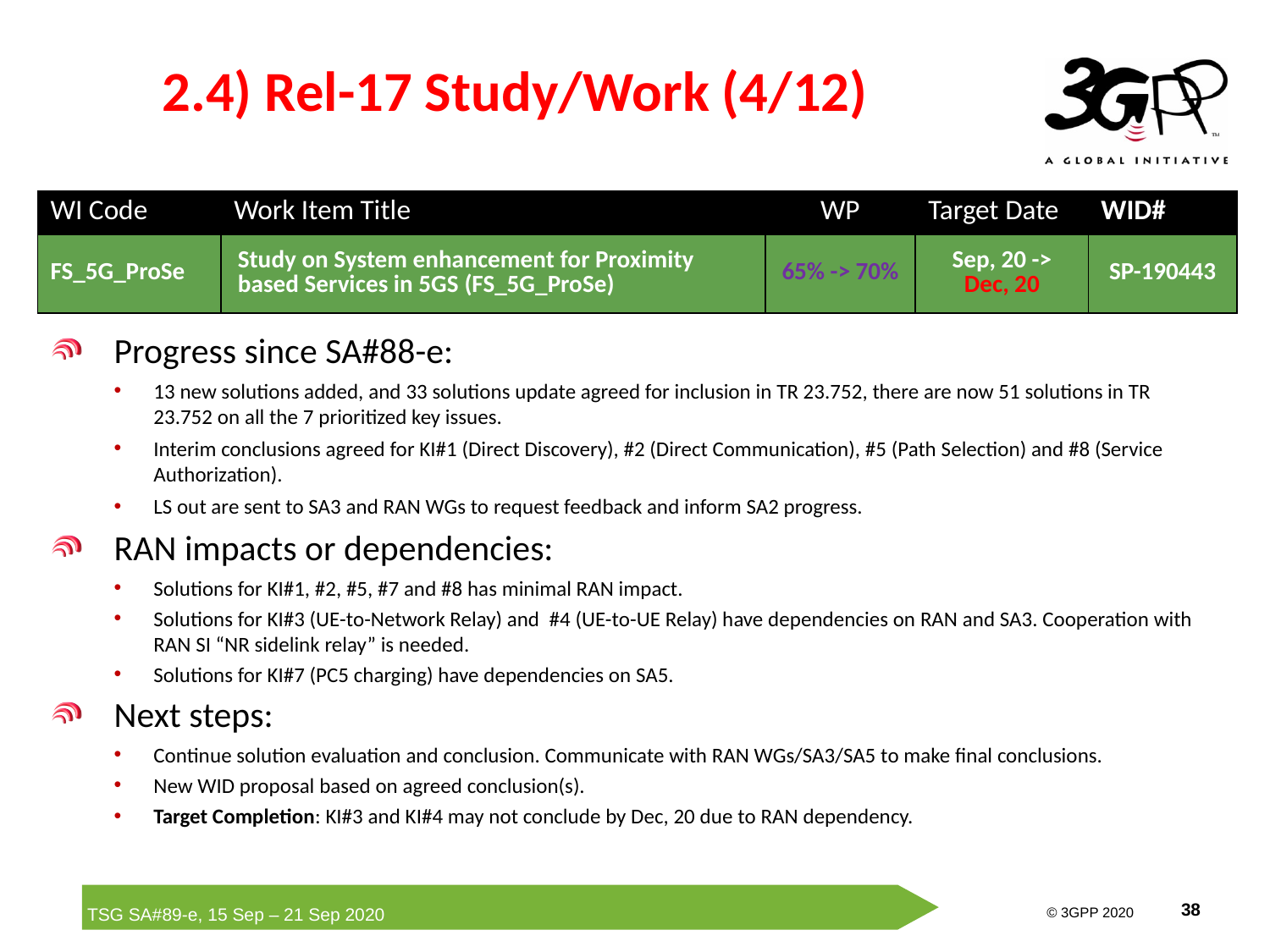

# 2.4) Rel-17 Study/Work (4/12)
| WI Code | Work Item Title | WP | Target Date | WID# |
| --- | --- | --- | --- | --- |
| FS\_5G\_ProSe | Study on System enhancement for Proximity based Services in 5GS (FS\_5G\_ProSe) | 65% -> 70% | Sep, 20 -> Dec, 20 | SP-190443 |
Progress since SA#88-e:
13 new solutions added, and 33 solutions update agreed for inclusion in TR 23.752, there are now 51 solutions in TR 23.752 on all the 7 prioritized key issues.
Interim conclusions agreed for KI#1 (Direct Discovery), #2 (Direct Communication), #5 (Path Selection) and #8 (Service Authorization).
LS out are sent to SA3 and RAN WGs to request feedback and inform SA2 progress.
RAN impacts or dependencies:
Solutions for KI#1, #2, #5, #7 and #8 has minimal RAN impact.
Solutions for KI#3 (UE-to-Network Relay) and  #4 (UE-to-UE Relay) have dependencies on RAN and SA3. Cooperation with RAN SI “NR sidelink relay” is needed.
Solutions for KI#7 (PC5 charging) have dependencies on SA5.
Next steps:
Continue solution evaluation and conclusion. Communicate with RAN WGs/SA3/SA5 to make final conclusions.
New WID proposal based on agreed conclusion(s).
Target Completion: KI#3 and KI#4 may not conclude by Dec, 20 due to RAN dependency.